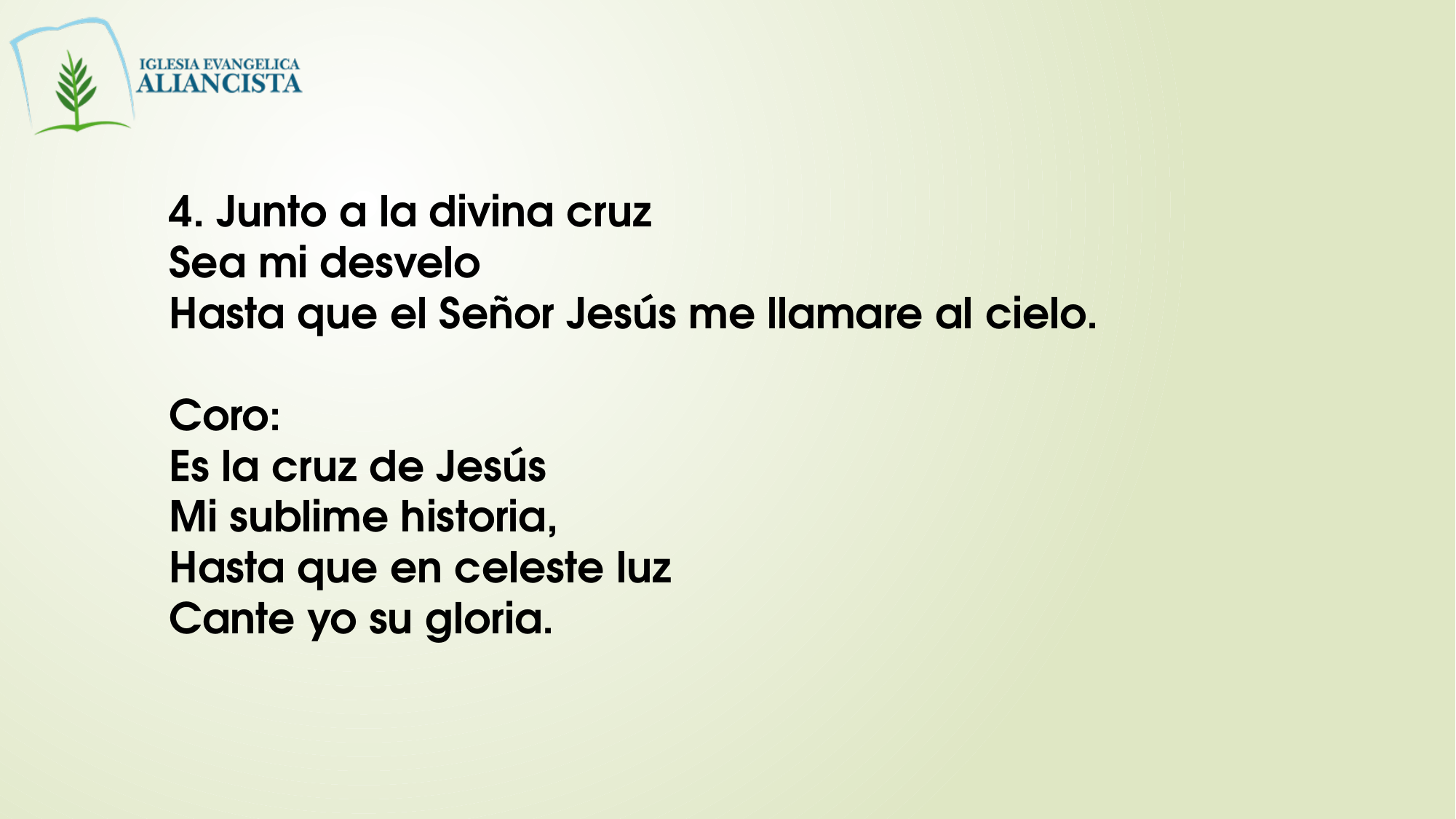

4. Junto a la divina cruz
Sea mi desvelo
Hasta que el Señor Jesús me llamare al cielo.

Coro:
Es la cruz de Jesús
Mi sublime historia,
Hasta que en celeste luz
Cante yo su gloria.